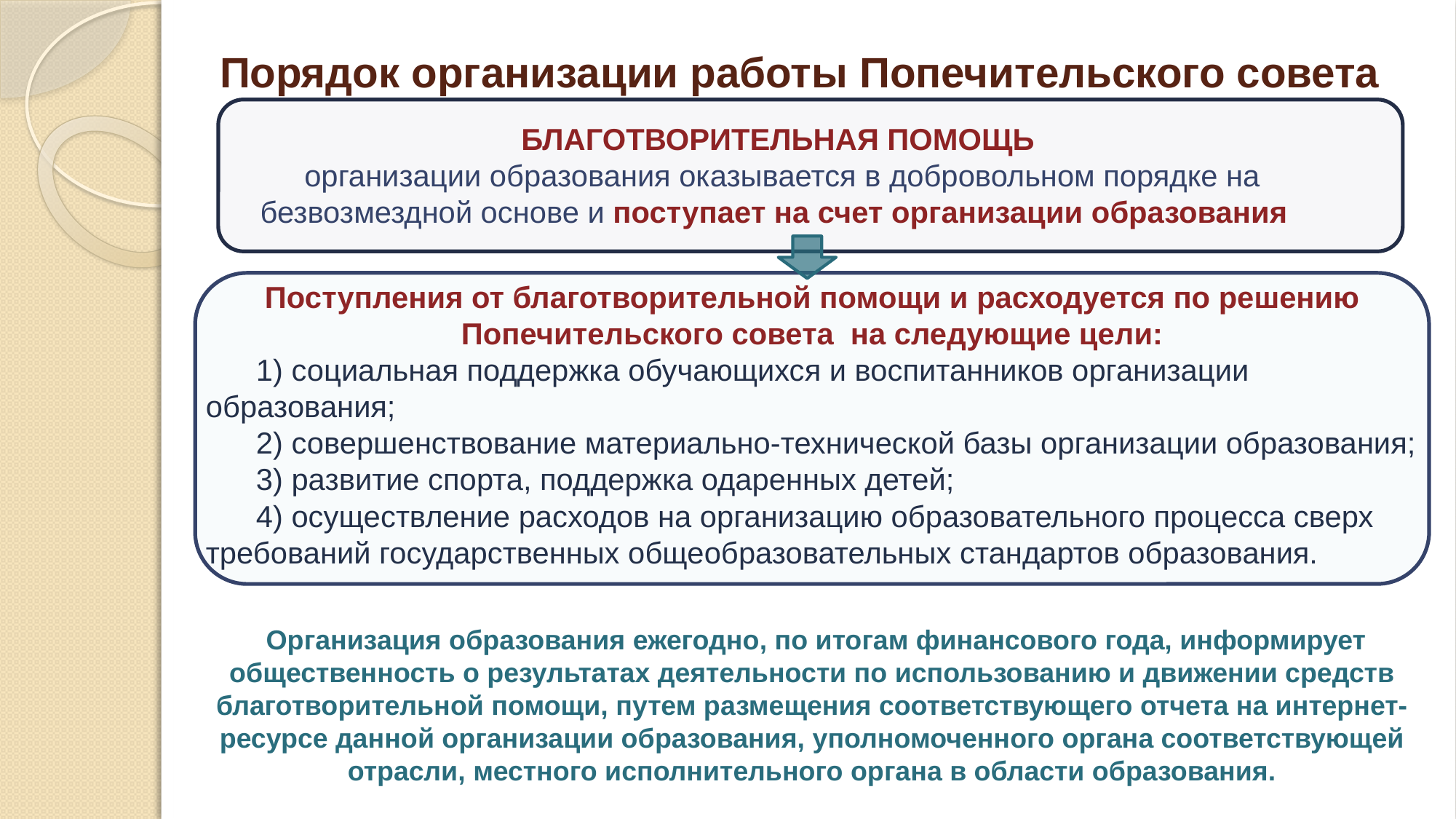

# Порядок организации работы Попечительского совета

БЛАГОТВОРИТЕЛЬНАЯ ПОМОЩЬ
 организации образования оказывается в добровольном порядке на безвозмездной основе и поступает на счет организации образования

Поступления от благотворительной помощи и расходуется по решению Попечительского совета  на следующие цели:
      1) социальная поддержка обучающихся и воспитанников организации образования;
      2) совершенствование материально-технической базы организации образования;
      3) развитие спорта, поддержка одаренных детей;
      4) осуществление расходов на организацию образовательного процесса сверх требований государственных общеобразовательных стандартов образования.

 Организация образования ежегодно, по итогам финансового года, информирует общественность о результатах деятельности по использованию и движении средств благотворительной помощи, путем размещения соответствующего отчета на интернет-ресурсе данной организации образования, уполномоченного органа соответствующей отрасли, местного исполнительного органа в области образования.